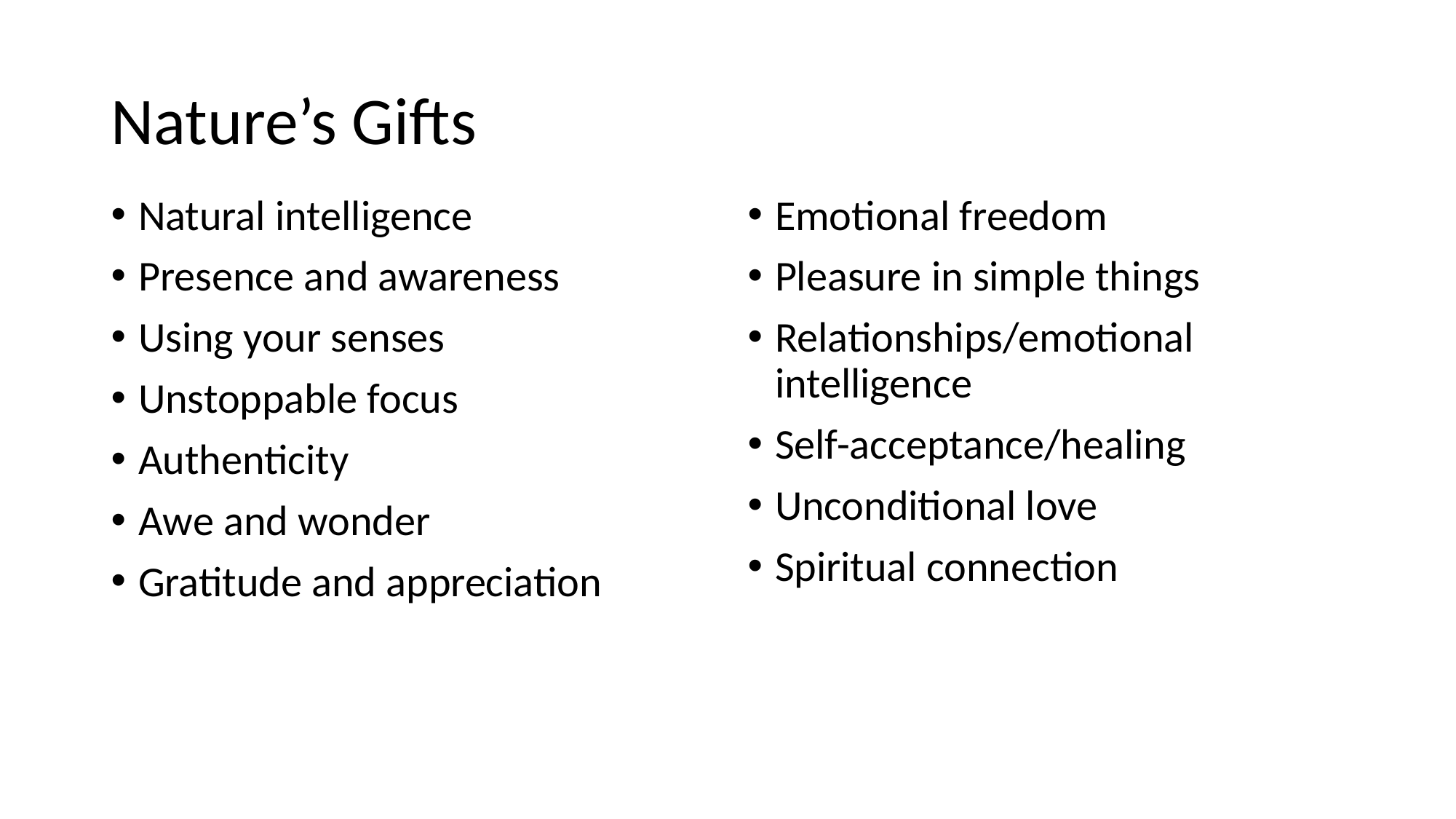

# Nature’s Gifts
Natural intelligence
Presence and awareness
Using your senses
Unstoppable focus
Authenticity
Awe and wonder
Gratitude and appreciation
Emotional freedom
Pleasure in simple things
Relationships/emotional intelligence
Self-acceptance/healing
Unconditional love
Spiritual connection